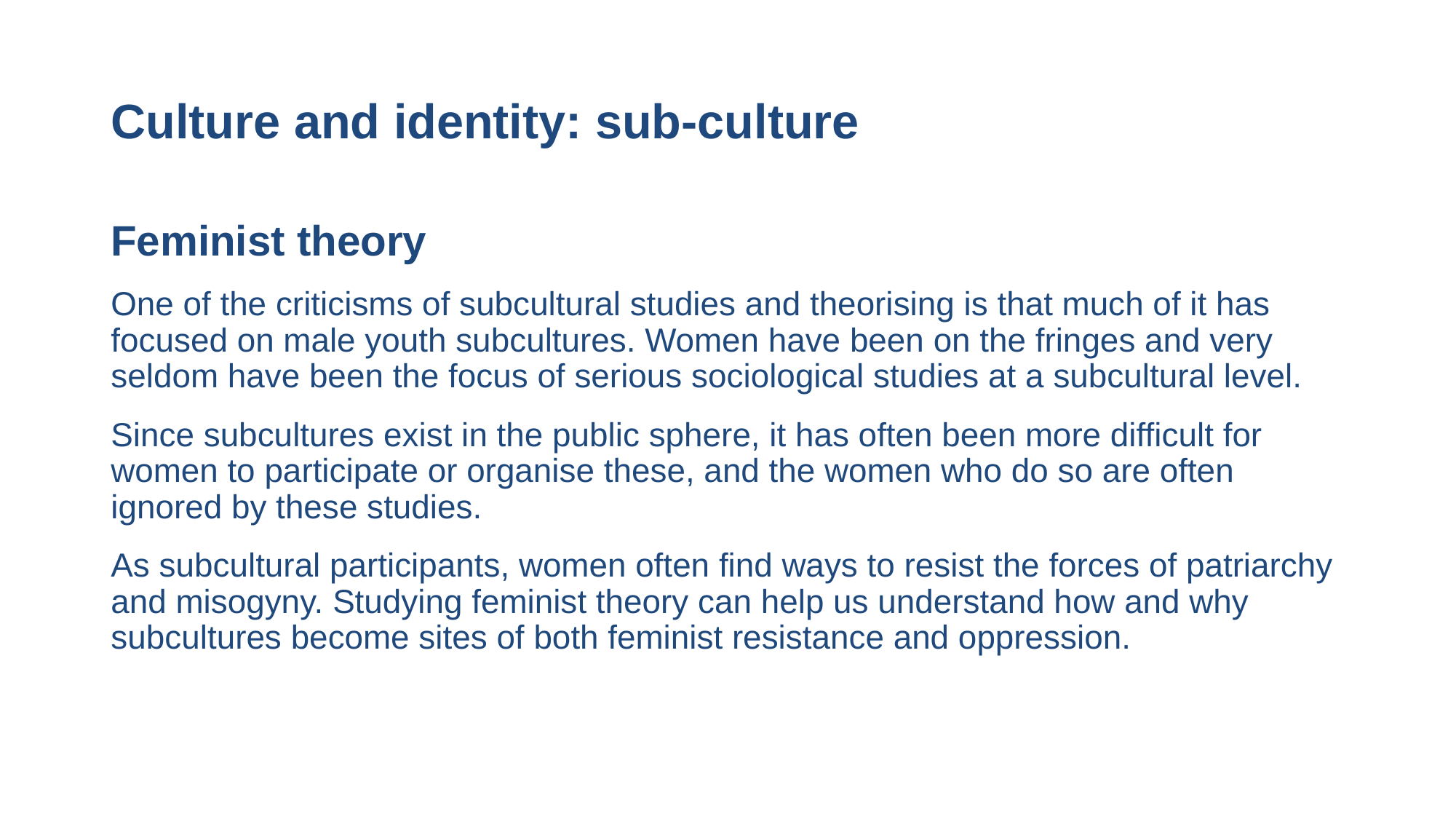

# Culture and identity: sub-culture
Feminist theory
One of the criticisms of subcultural studies and theorising is that much of it has focused on male youth subcultures. Women have been on the fringes and very seldom have been the focus of serious sociological studies at a subcultural level.
Since subcultures exist in the public sphere, it has often been more difficult for women to participate or organise these, and the women who do so are often ignored by these studies.
As subcultural participants, women often find ways to resist the forces of patriarchy and misogyny. Studying feminist theory can help us understand how and why subcultures become sites of both feminist resistance and oppression.